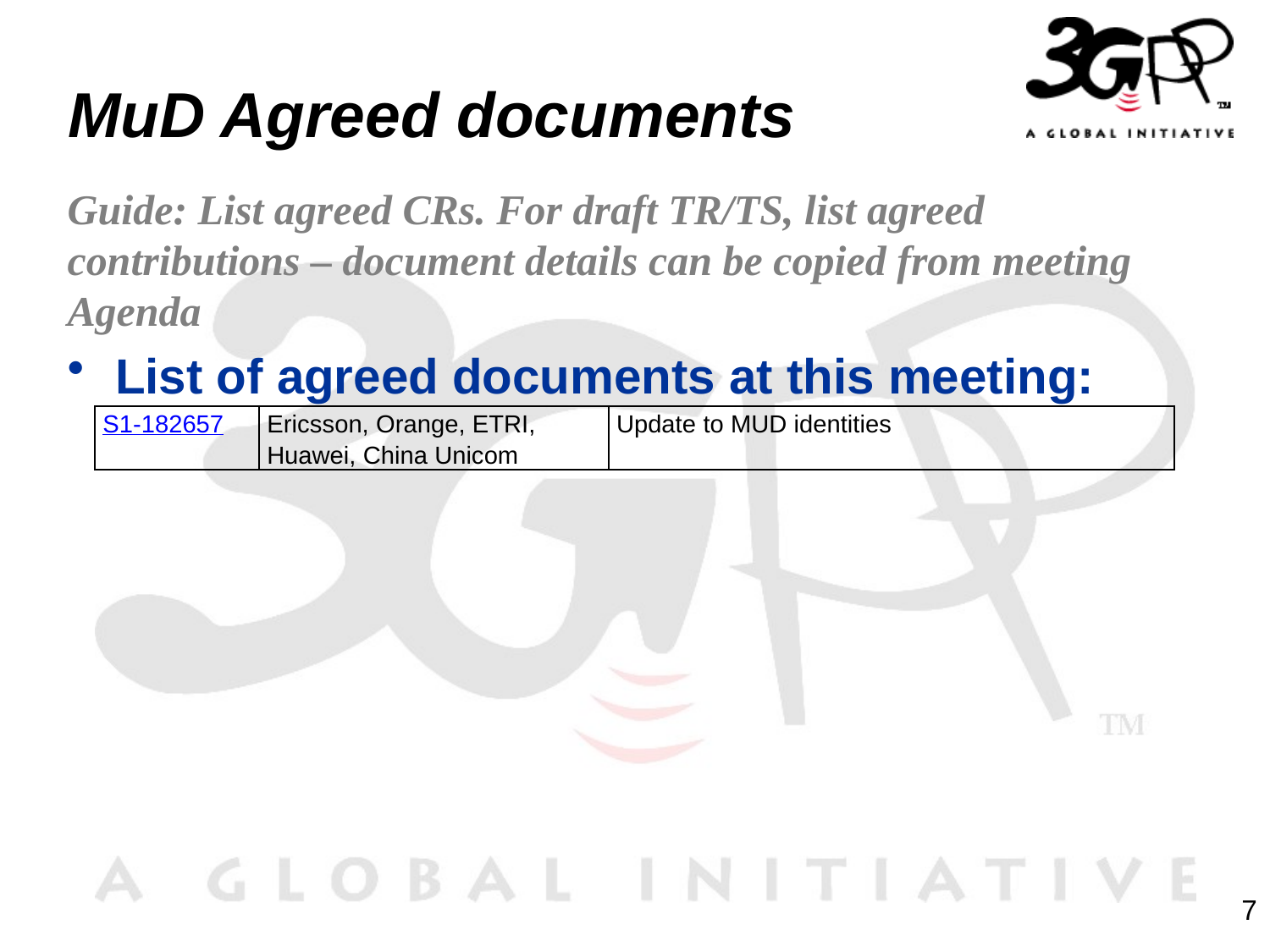

# MuD Agreed documents
Guide: List agreed CRs. For draft TR/TS, list agreed contributions – document details can be copied from meeting Agenda
List of agreed documents at this meeting:

| S1-182657 | Ericsson, Orange, ETRI, Huawei, China Unicom | Update to MUD identities |
| --- | --- | --- |
7